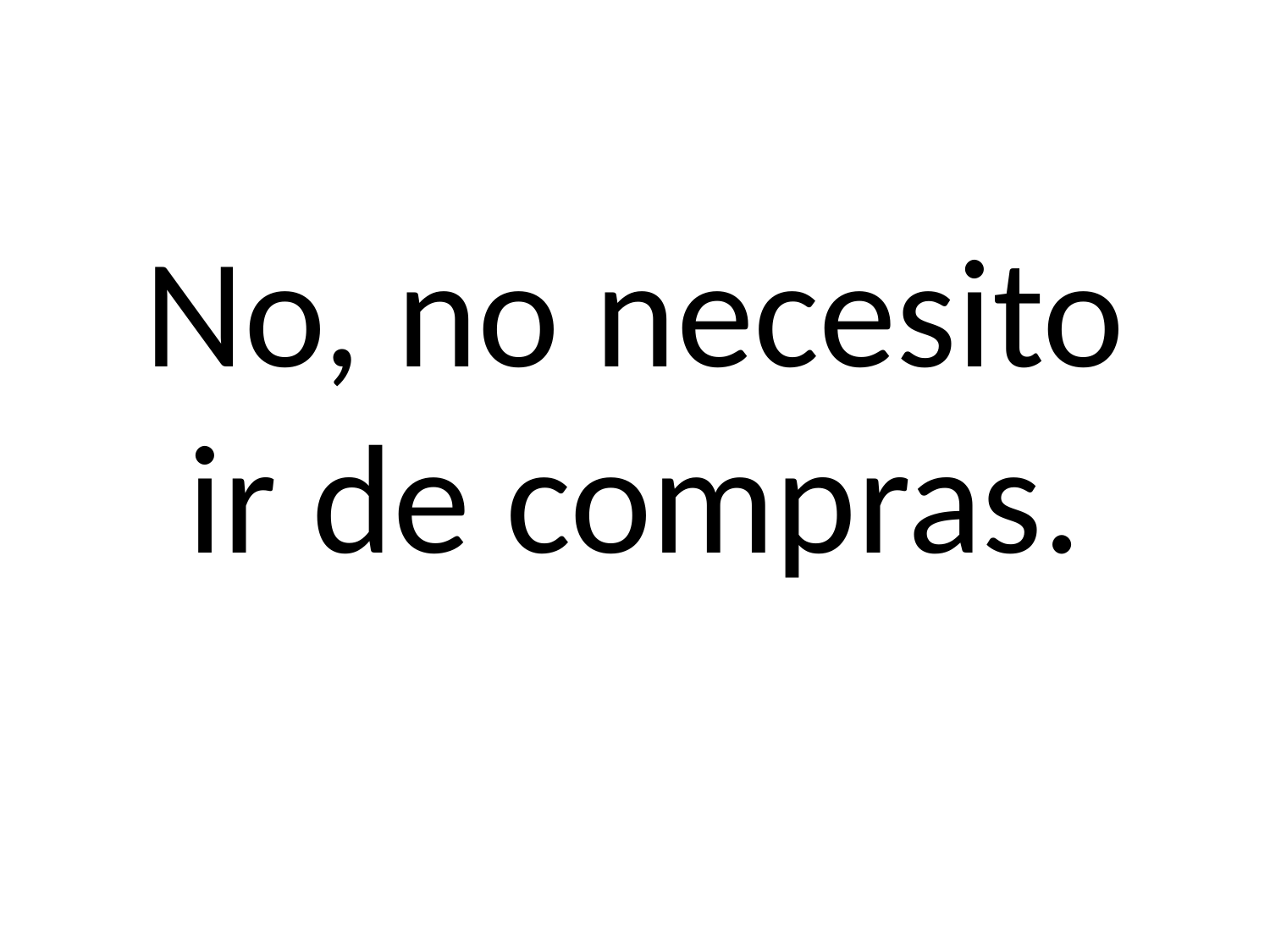

# No, no necesito ir de compras.